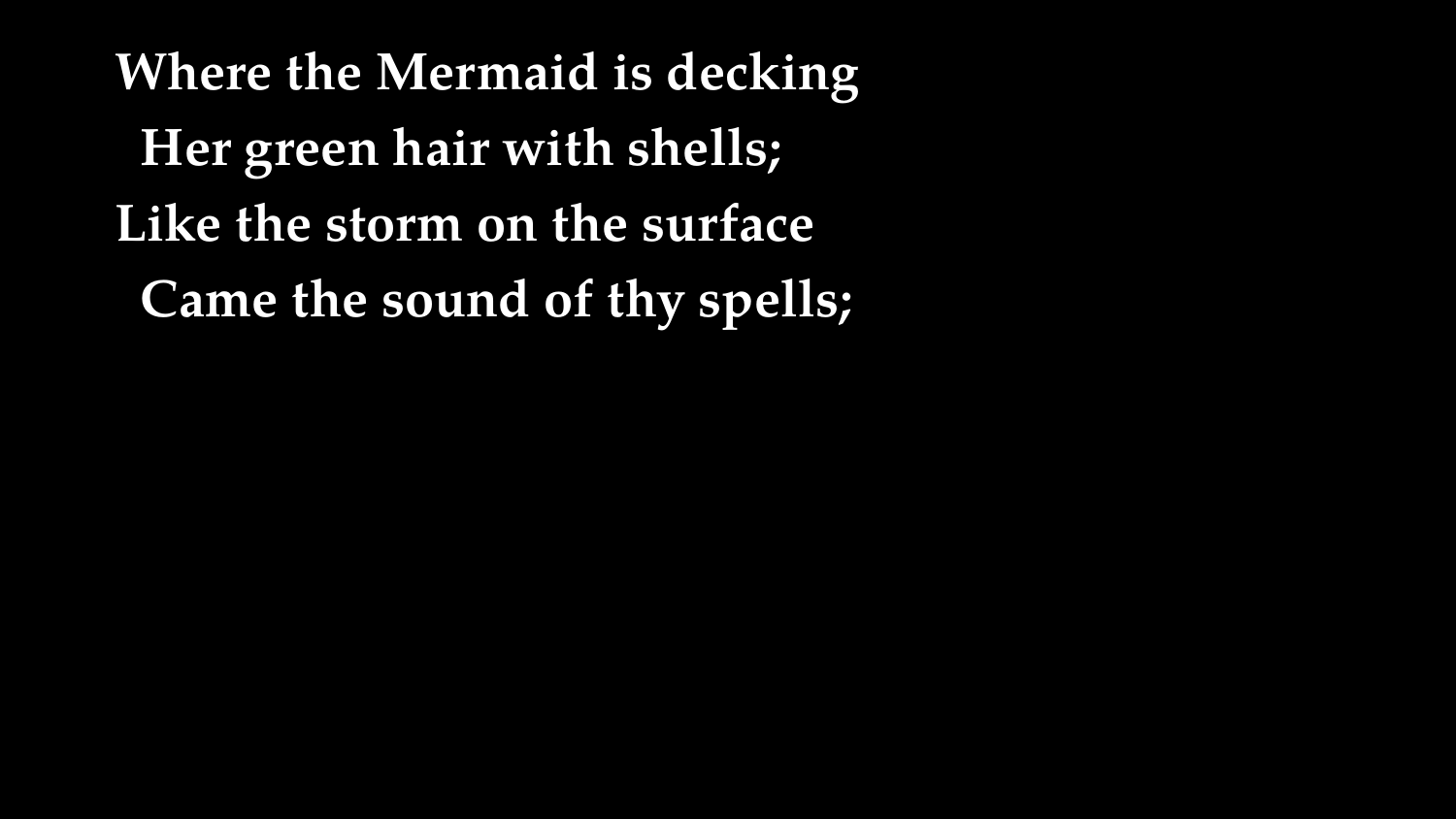

# Where the Mermaid is decking Her green hair with shells; Like the storm on the surface Came the sound of thy spells;